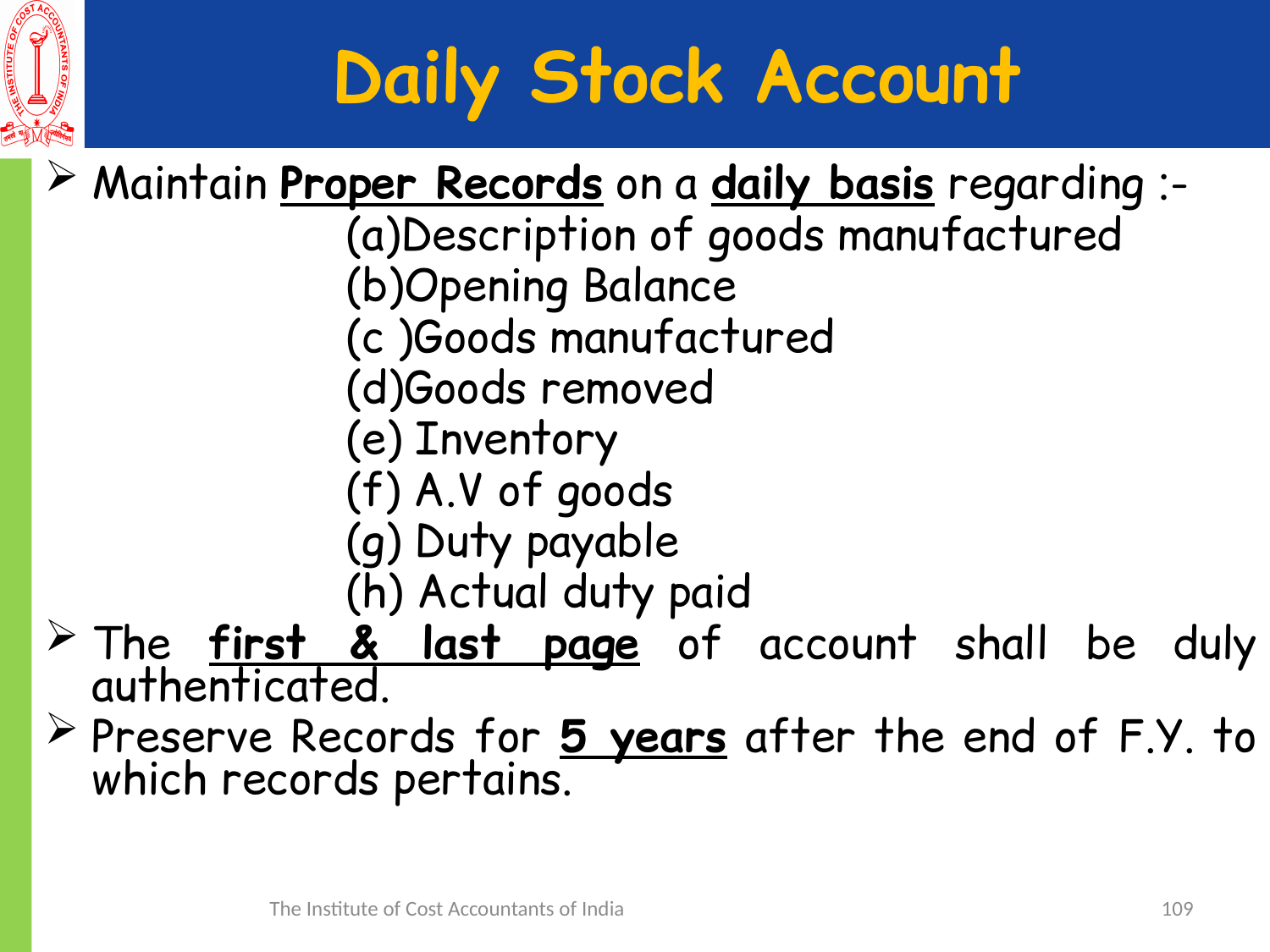

# Daily Stock Account
Maintain Proper Records on a daily basis regarding :-
			(a)Description of goods manufactured
			(b)Opening Balance
			(c )Goods manufactured
			(d)Goods removed
			(e) Inventory
			(f) A.V of goods
			(g) Duty payable
			(h) Actual duty paid
The first & last page of account shall be duly authenticated.
Preserve Records for 5 years after the end of F.Y. to which records pertains.

The Institute of Cost Accountants of India
109